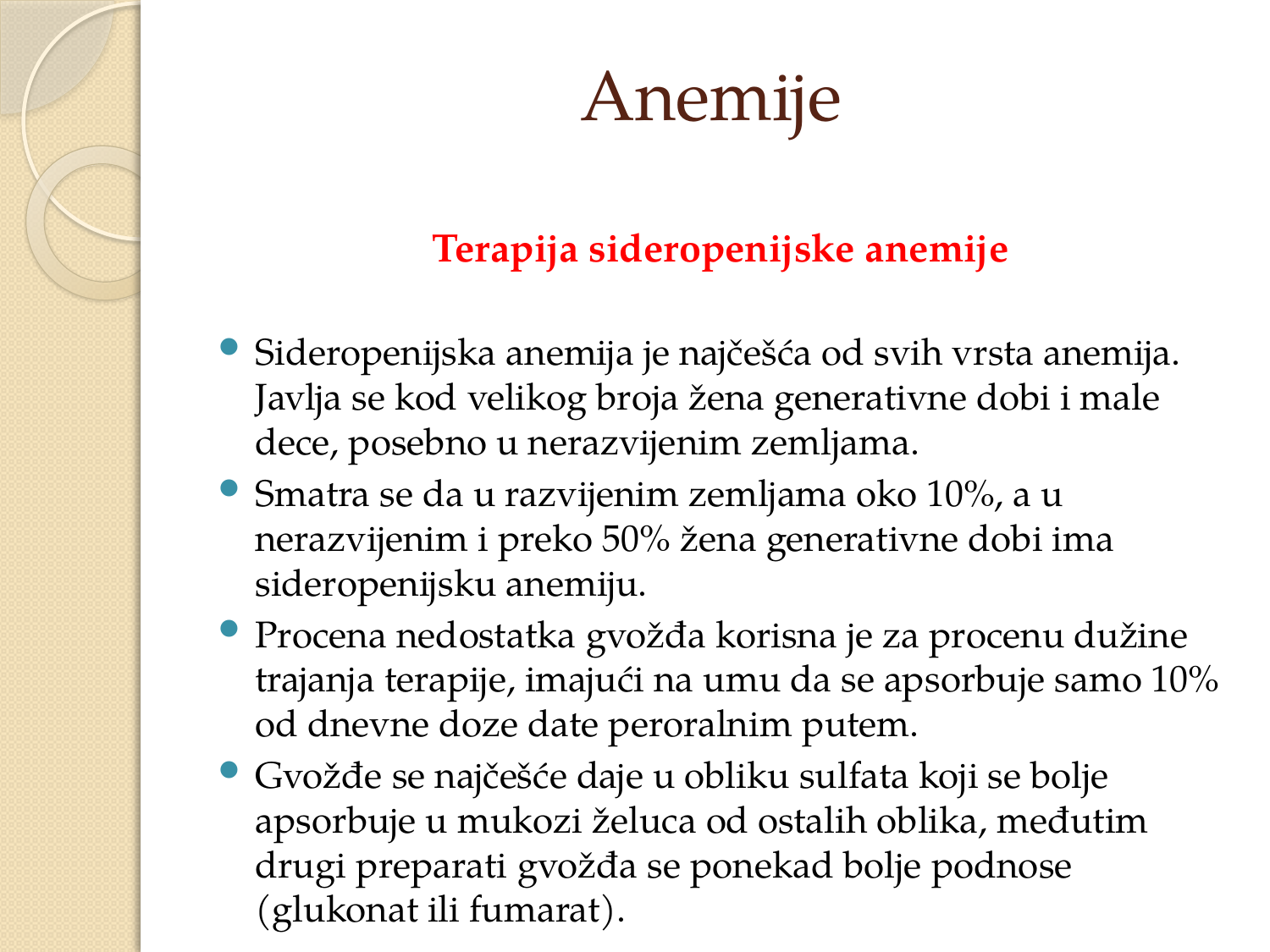

# Anemije
Terapija sideropenijske anemije

Sideropenijska anemija je najčešća od svih vrsta anemija. Javlja se kod velikog broja žena generativne dobi i male dece, posebno u nerazvijenim zemljama.
Smatra se da u razvijenim zemljama oko 10%, a u nerazvijenim i preko 50% žena generativne dobi ima sideropenijsku anemiju.
Procena nedostatka gvožđa korisna je za procenu dužine trajanja terapije, imajući na umu da se apsorbuje samo 10% od dnevne doze date peroralnim putem.
Gvožđe se najčešće daje u obliku sulfata koji se bolje apsorbuje u mukozi želuca od ostalih oblika, međutim drugi preparati gvožđa se ponekad bolje podnose (glukonat ili fumarat).